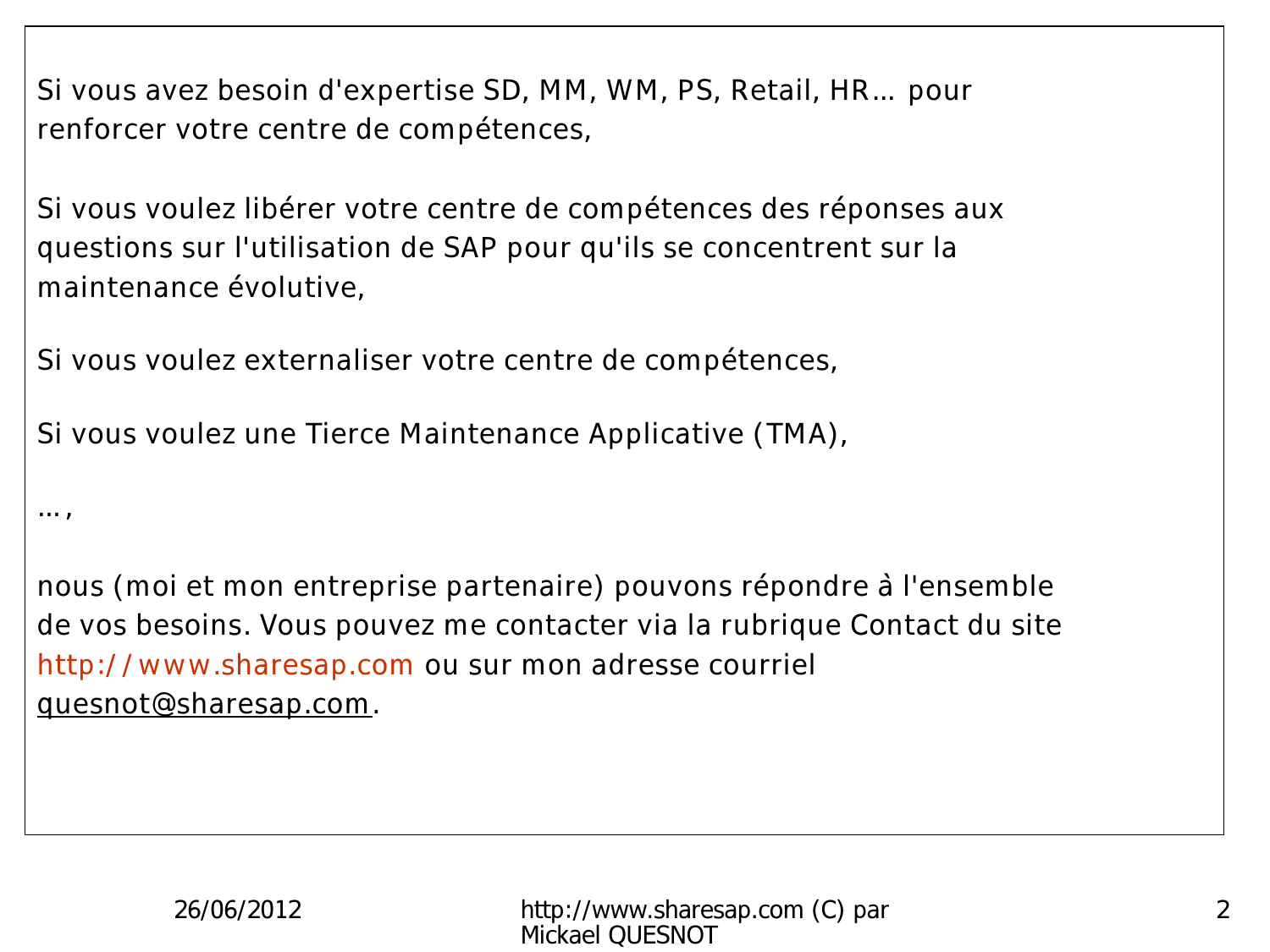

Si vous avez besoin d'expertise SD, MM, WM, PS, Retail, HR… pour
renforcer votre centre de compétences,

Si vous voulez libérer votre centre de compétences des réponses aux
questions sur l'utilisation de SAP pour qu'ils se concentrent sur la
maintenance évolutive,
Si vous voulez externaliser votre centre de compétences,
Si vous voulez une Tierce Maintenance Applicative (TMA),
…,

nous (moi et mon entreprise partenaire) pouvons répondre à l'ensemble
de vos besoins. Vous pouvez me contacter via la rubrique Contact du site
http://www.sharesap.com ou sur mon adresse courriel
quesnot@sharesap.com.

26/06/2012
http://www.sharesap.com (C) par Mickael QUESNOT
2